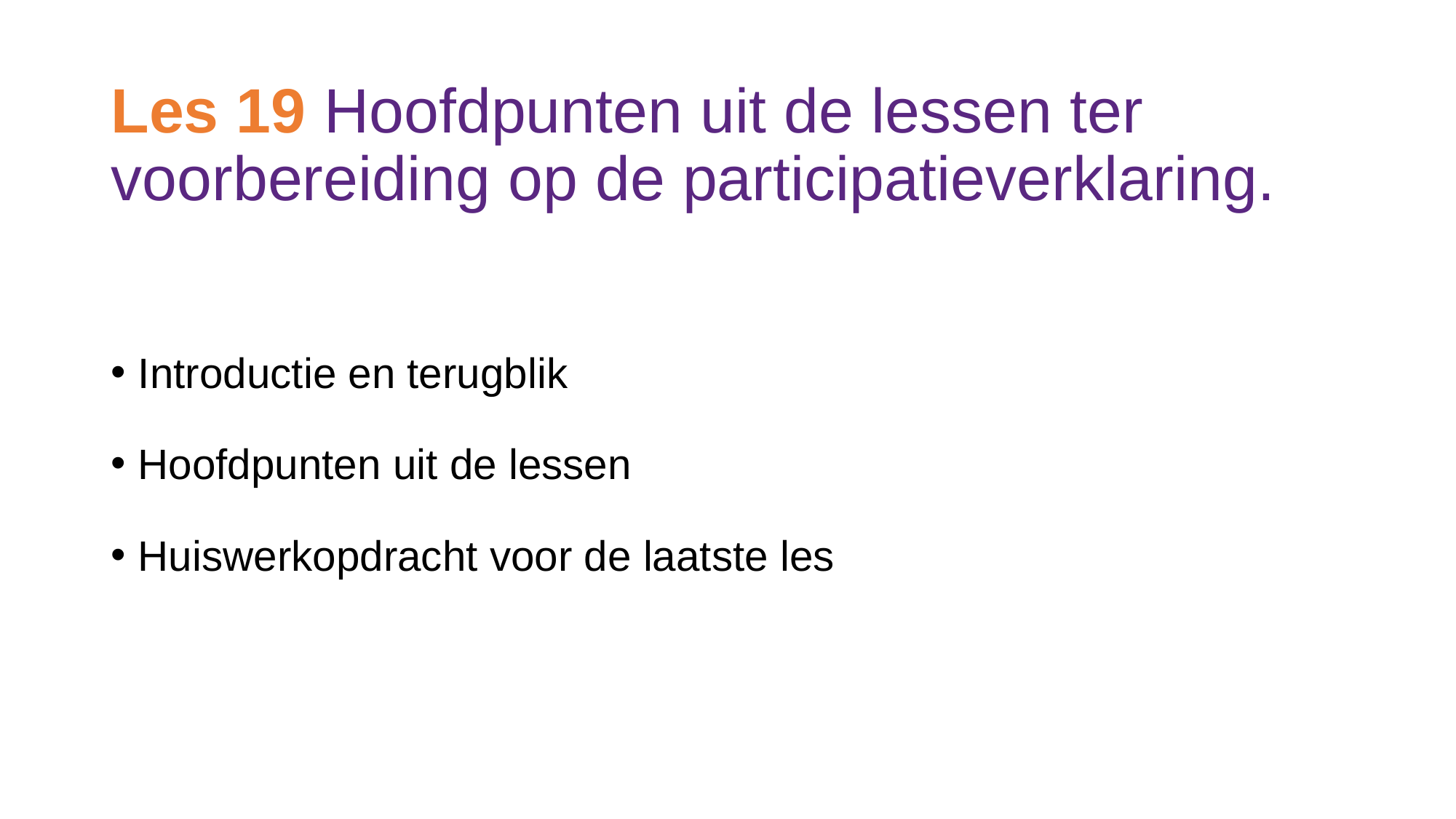

# Les 19 Hoofdpunten uit de lessen ter voorbereiding op de participatieverklaring.
Introductie en terugblik
Hoofdpunten uit de lessen
Huiswerkopdracht voor de laatste les